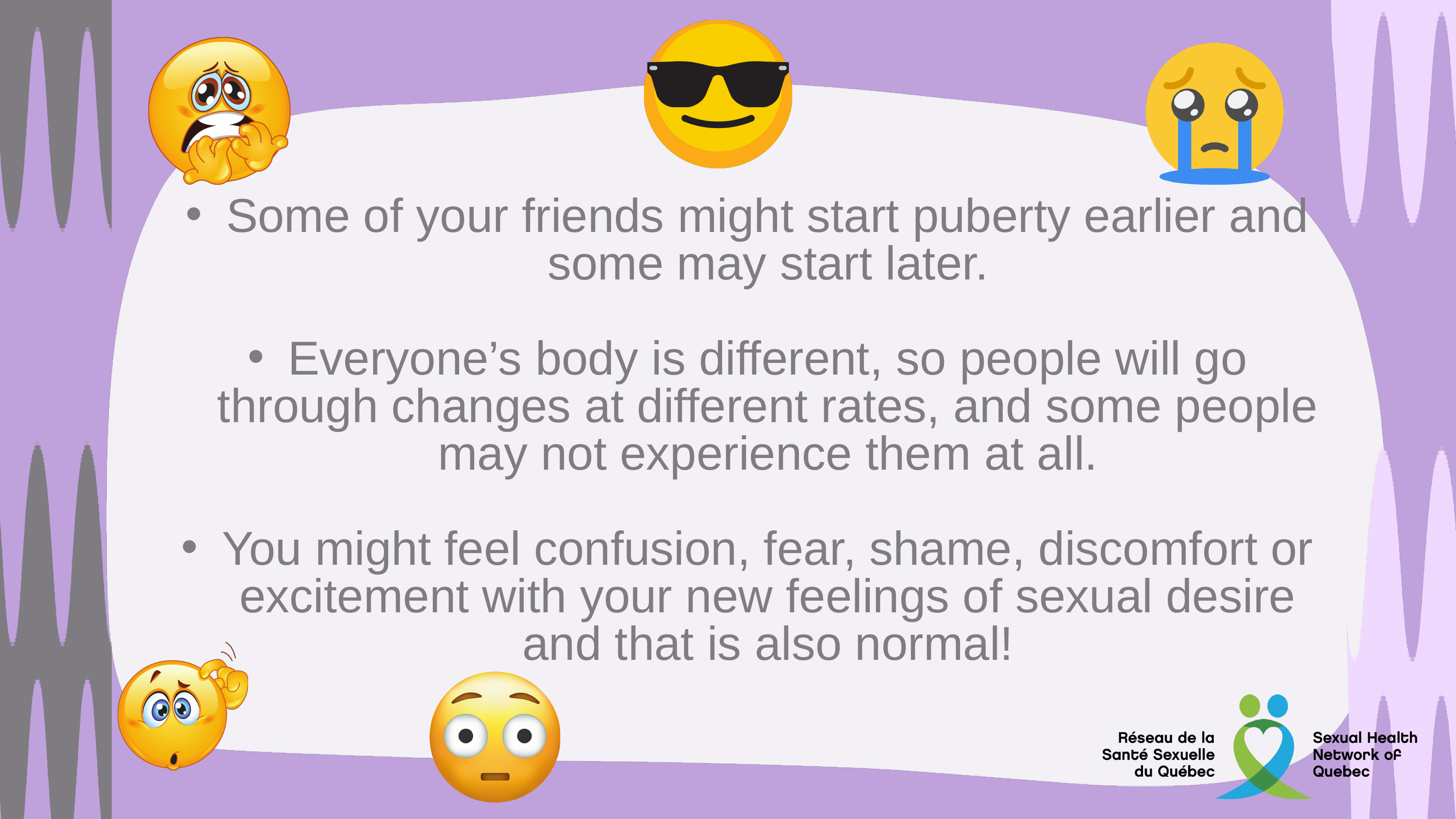

Some of your friends might start puberty earlier and some may start later.

Everyone’s body is different, so people will go through changes at different rates, and some people may not experience them at all.

You might feel confusion, fear, shame, discomfort or excitement with your new feelings of sexual desire and that is also normal!